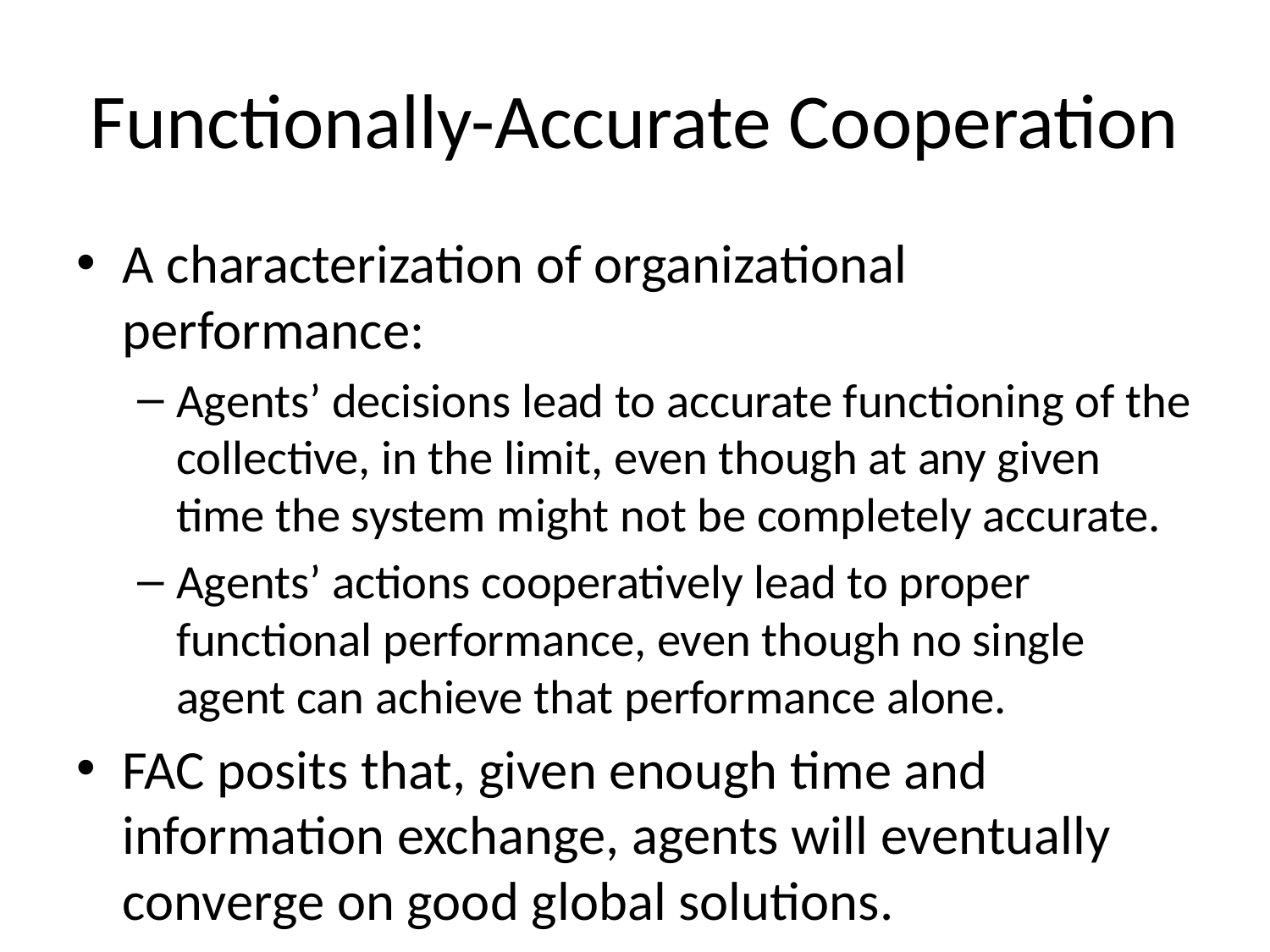

# Functionally-Accurate Cooperation
A characterization of organizational performance:
Agents’ decisions lead to accurate functioning of the collective, in the limit, even though at any given time the system might not be completely accurate.
Agents’ actions cooperatively lead to proper functional performance, even though no single agent can achieve that performance alone.
FAC posits that, given enough time and information exchange, agents will eventually converge on good global solutions.